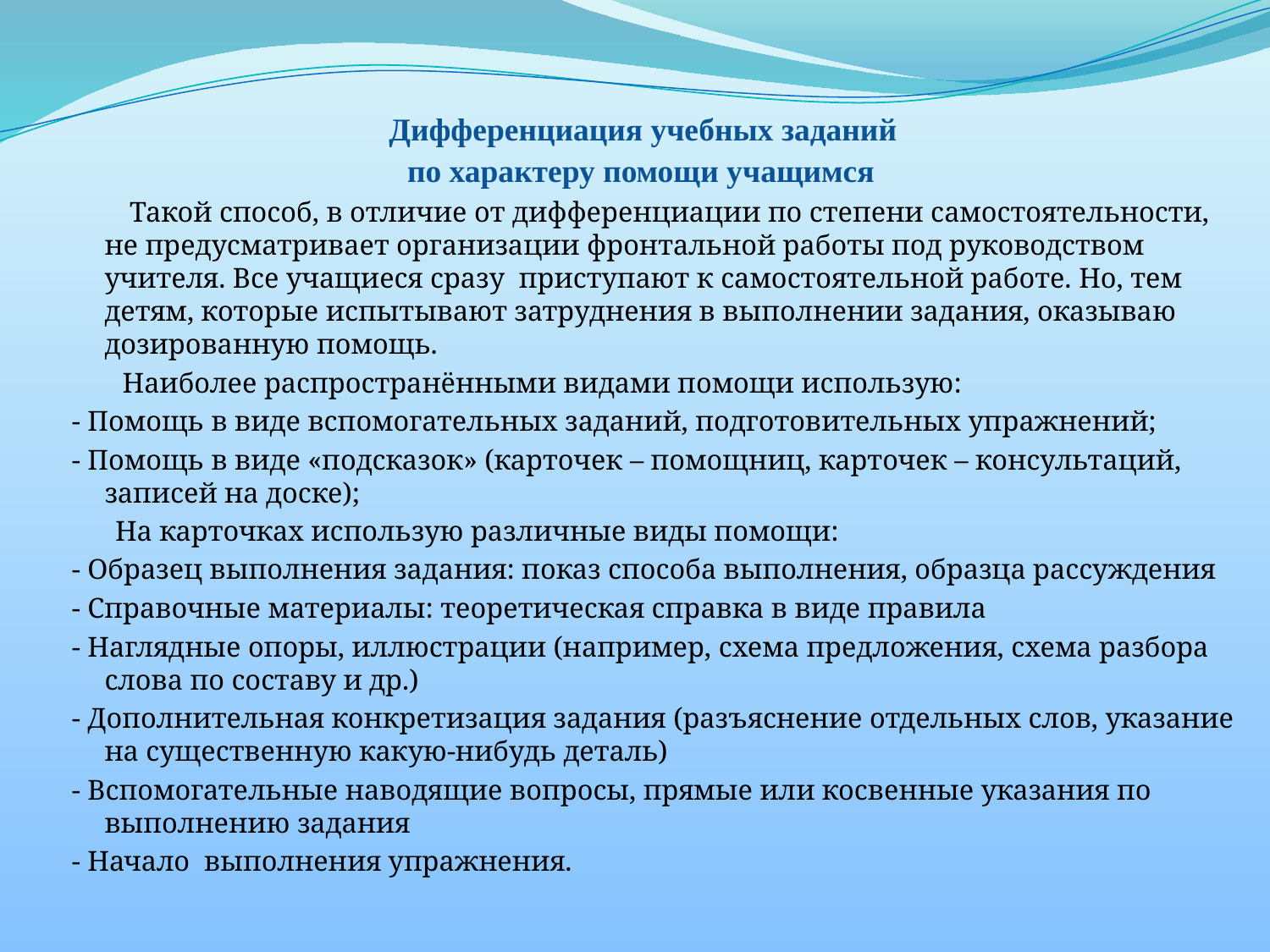

# Дифференциация учебных заданий по характеру помощи учащимся
        Такой способ, в отличие от дифференциации по степени самостоятельности, не предусматривает организации фронтальной работы под руководством учителя. Все учащиеся сразу  приступают к самостоятельной работе. Но, тем детям, которые испытывают затруднения в выполнении задания, оказываю дозированную помощь.
       Наиболее распространёнными видами помощи использую:
- Помощь в виде вспомогательных заданий, подготовительных упражнений;
- Помощь в виде «подсказок» (карточек – помощниц, карточек – консультаций, записей на доске);
      На карточках использую различные виды помощи:
- Образец выполнения задания: показ способа выполнения, образца рассуждения
- Справочные материалы: теоретическая справка в виде правила
- Наглядные опоры, иллюстрации (например, схема предложения, схема разбора слова по составу и др.)
- Дополнительная конкретизация задания (разъяснение отдельных слов, указание на существенную какую-нибудь деталь)
- Вспомогательные наводящие вопросы, прямые или косвенные указания по выполнению задания
- Начало  выполнения упражнения.